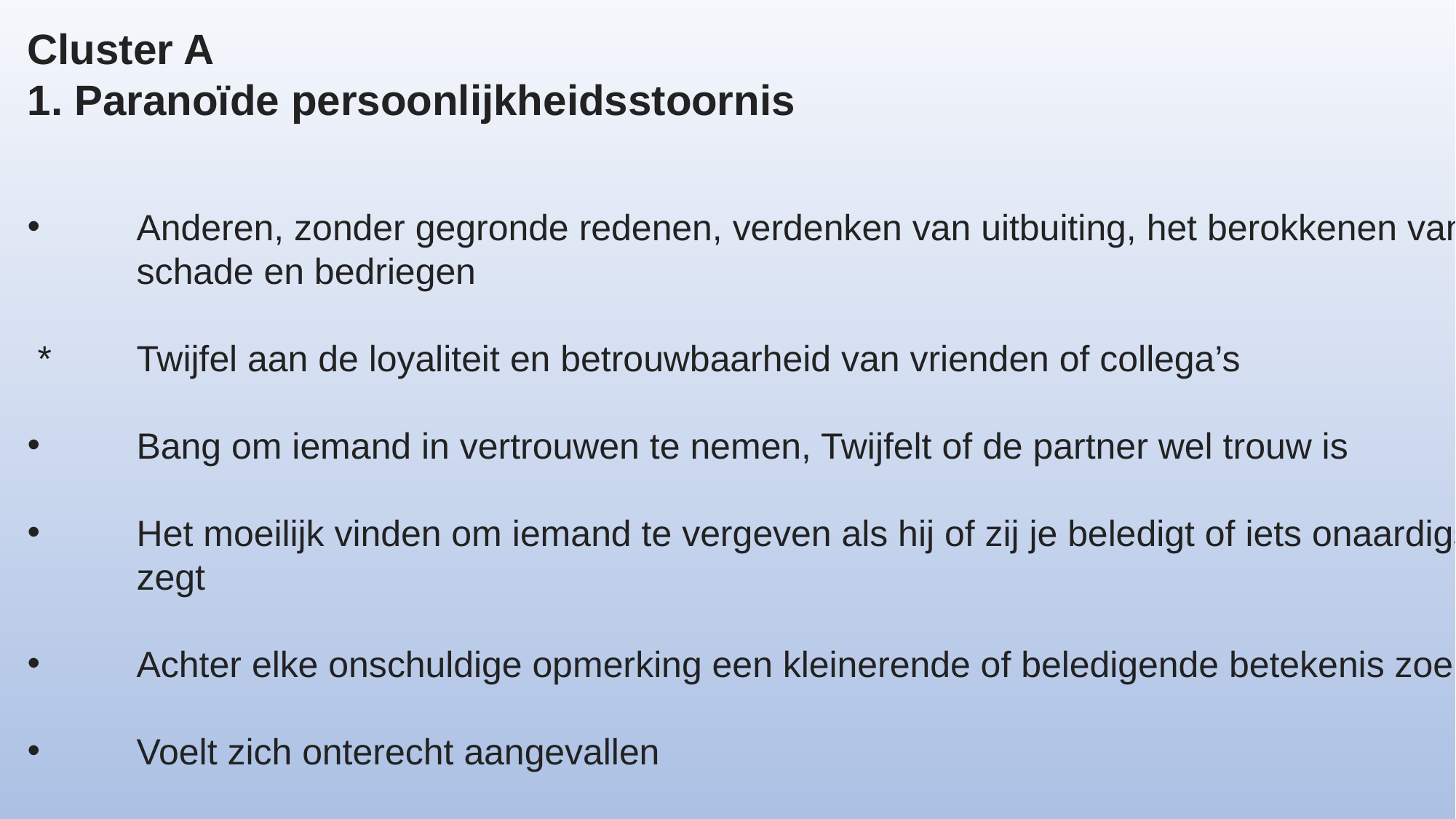

Cluster A
1. Paranoïde persoonlijkheidsstoornis

  	Anderen, zonder gegronde redenen, verdenken van uitbuiting, het berokkenen van
	schade en bedriegen

 *	Twijfel aan de loyaliteit en betrouwbaarheid van vrienden of collega’s

  	Bang om iemand in vertrouwen te nemen, Twijfelt of de partner wel trouw is

	Het moeilijk vinden om iemand te vergeven als hij of zij je beledigt of iets onaardigs
	zegt

 	Achter elke onschuldige opmerking een kleinerende of beledigende betekenis zoeken

 	Voelt zich onterecht aangevallen